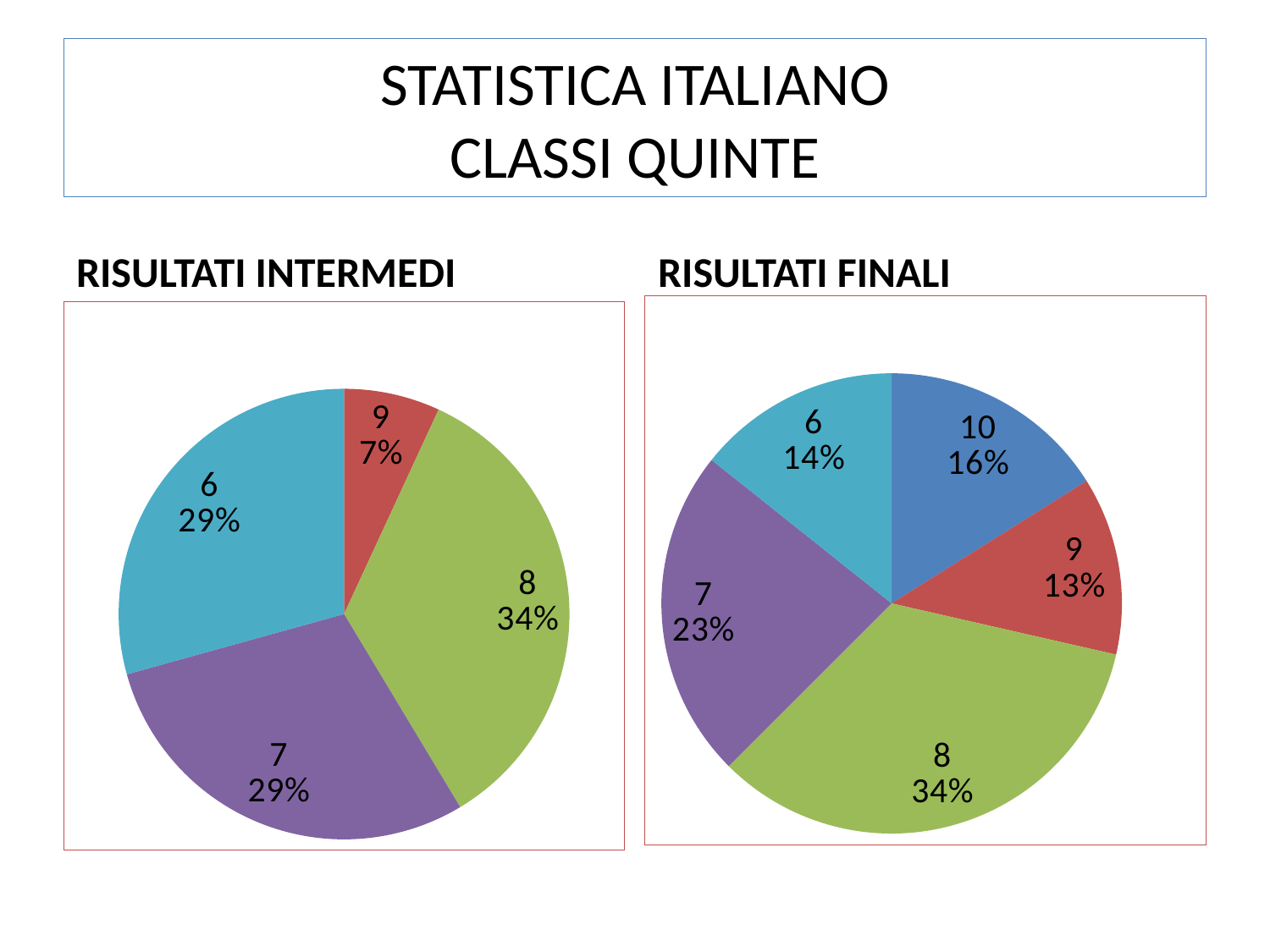

# STATISTICA ITALIANO CLASSI QUINTE
RISULTATI INTERMEDI
RISULTATI FINALI

### Chart

| Category | C.QUINTE |
|---|---|
| 10 | 9.0 |
| 9 | 7.0 |
| 8 | 19.0 |
| 7 | 13.0 |
| 6 | 8.0 |
| 5 | 0.0 |

### Chart

| Category | C.QUINTE |
|---|---|
| 10 | 0.0 |
| 9 | 4.0 |
| 8 | 20.0 |
| 7 | 17.0 |
| 6 | 17.0 |
| 5 | 0.0 |